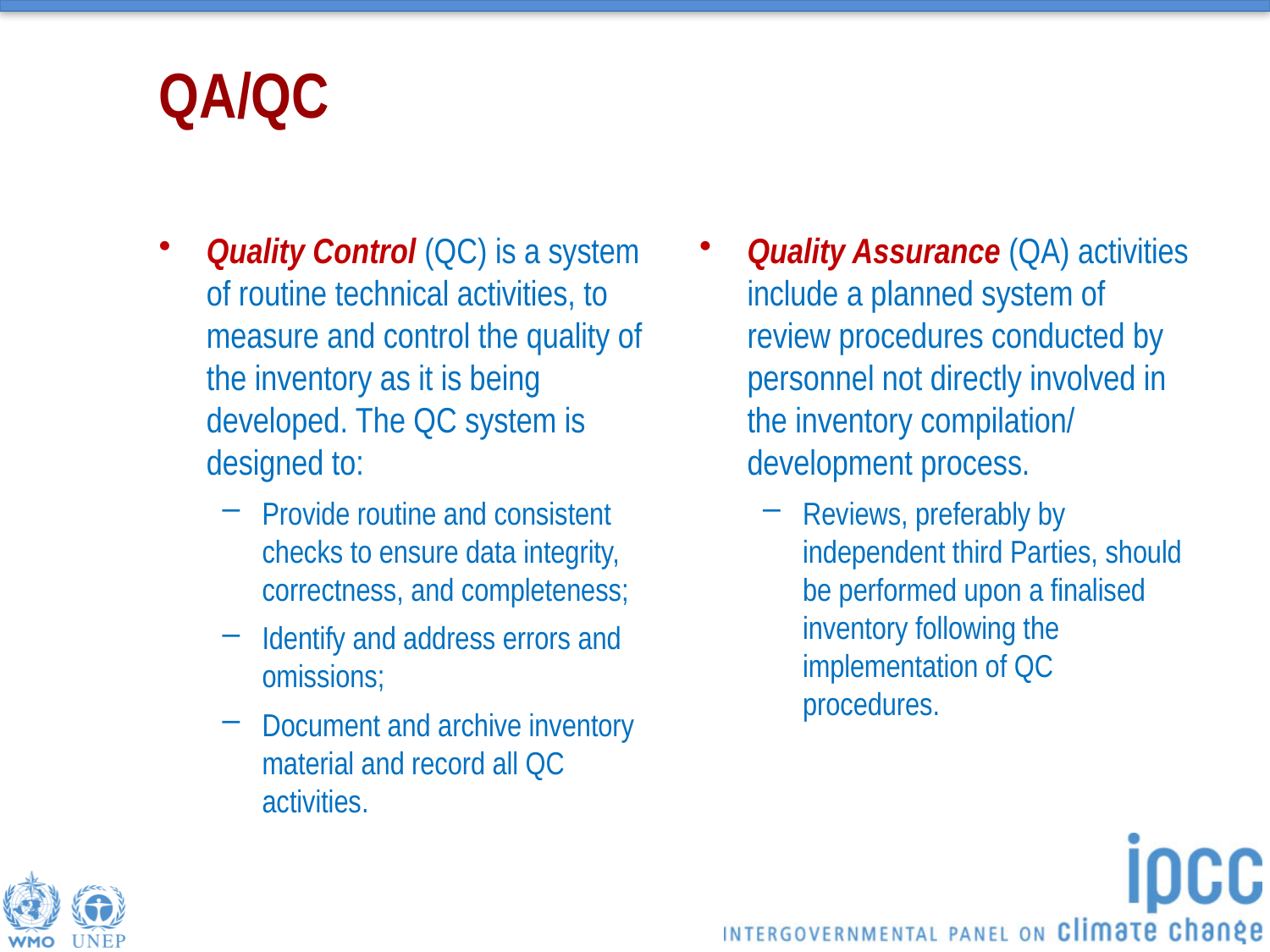

# QA/QC
Quality Control (QC) is a system of routine technical activities, to measure and control the quality of the inventory as it is being developed. The QC system is designed to:
Provide routine and consistent checks to ensure data integrity, correctness, and completeness;
Identify and address errors and omissions;
Document and archive inventory material and record all QC activities.
Quality Assurance (QA) activities include a planned system of review procedures conducted by personnel not directly involved in the inventory compilation/ development process.
Reviews, preferably by independent third Parties, should be performed upon a finalised inventory following the implementation of QC procedures.